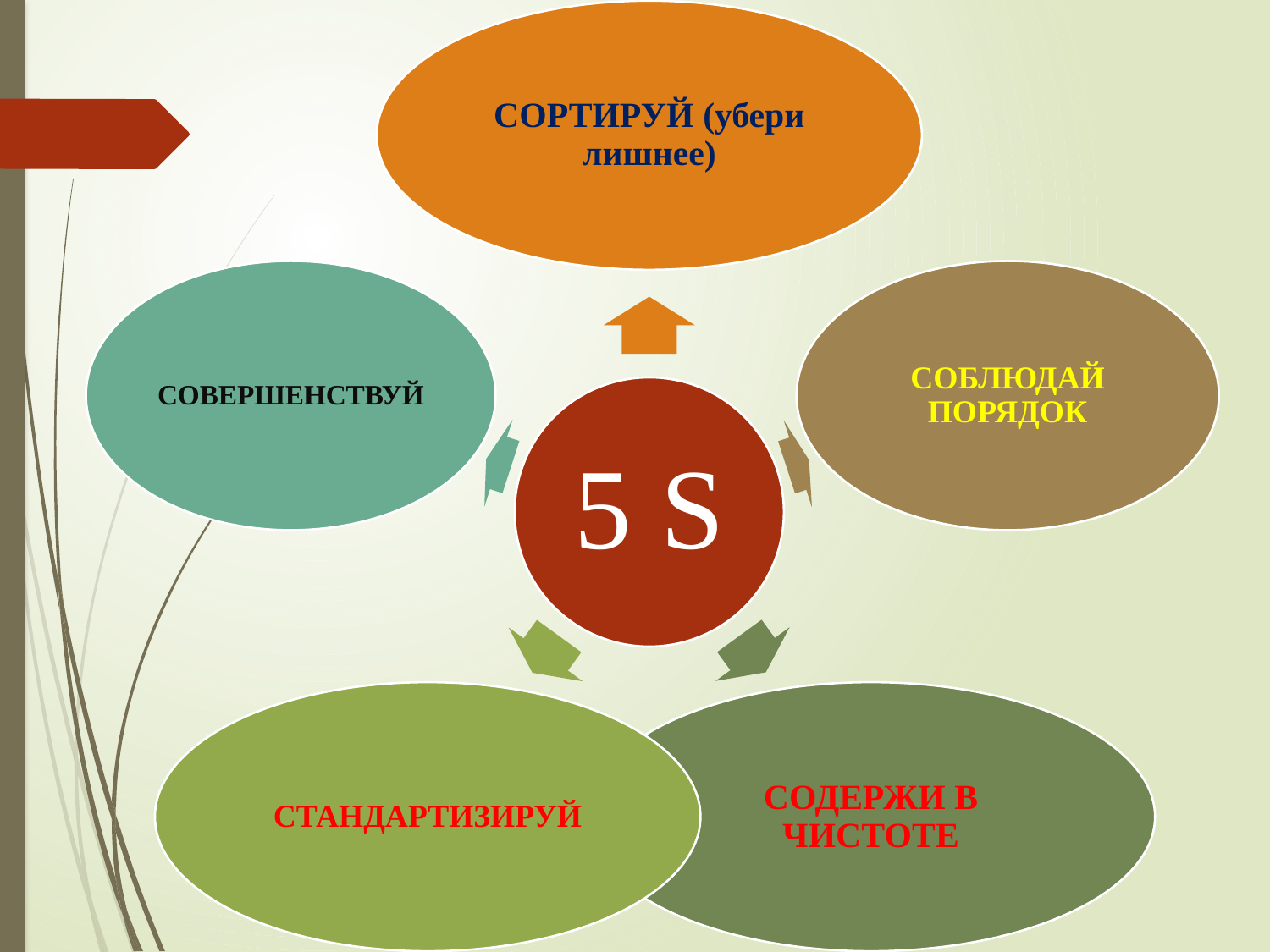

5 S

СОРТИРУЙ (убери лишнее)

СОБЛЮДАЙ ПОРЯДОК

СОДЕРЖИ В ЧИСТОТЕ

СТАНДАРТИЗИРУЙ

СОВЕРШЕНСТВУЙ
5 S